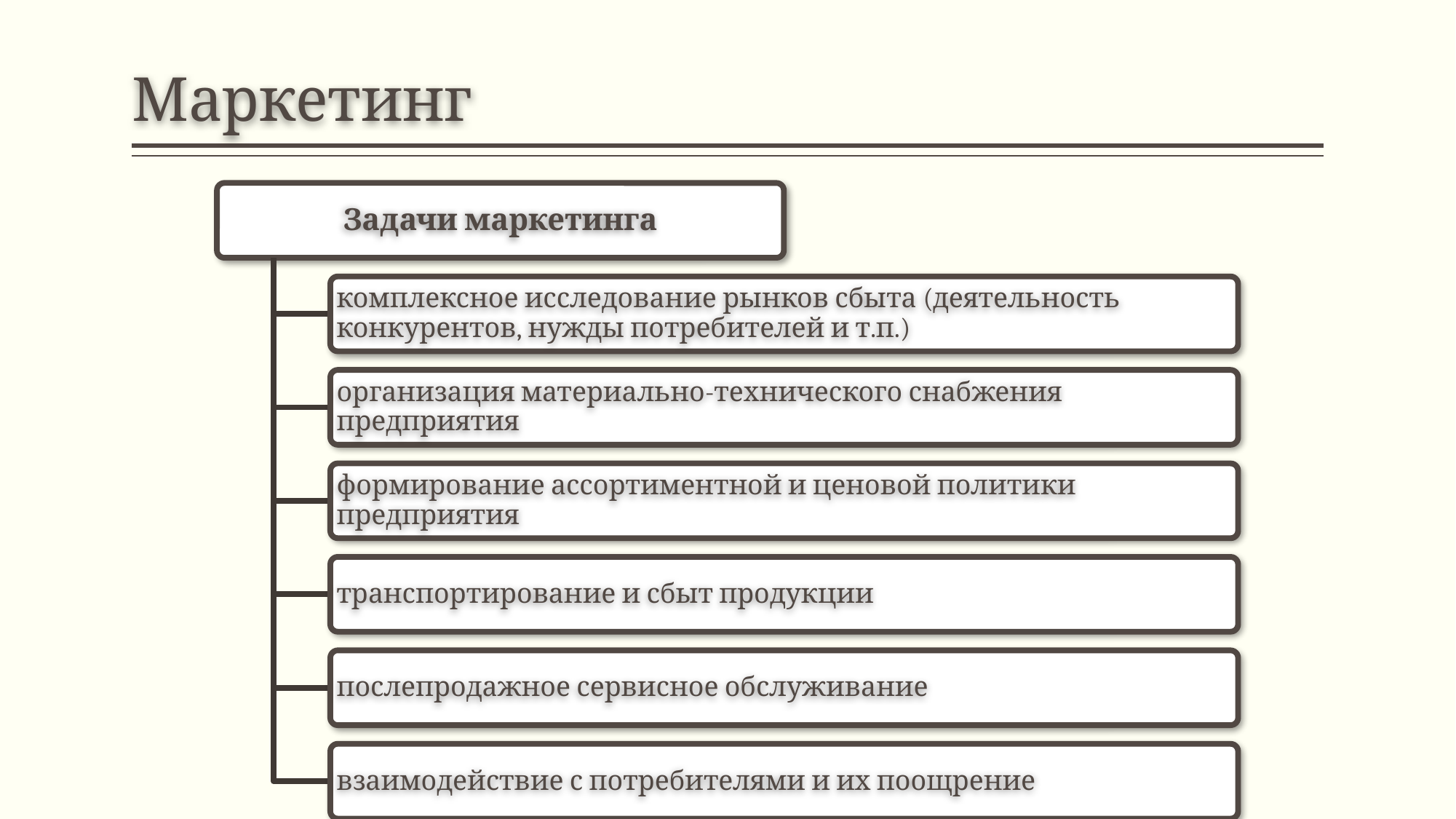

# Маркетинг

Задачи маркетинга

комплексное исследование рынков сбыта (деятельность конкурентов, нужды потребителей и т.п.)

организация материально-технического снабжения предприятия

формирование ассортиментной и ценовой политики предприятия

транспортирование и сбыт продукции

послепродажное сервисное обслуживание

взаимодействие с потребителями и их поощрение